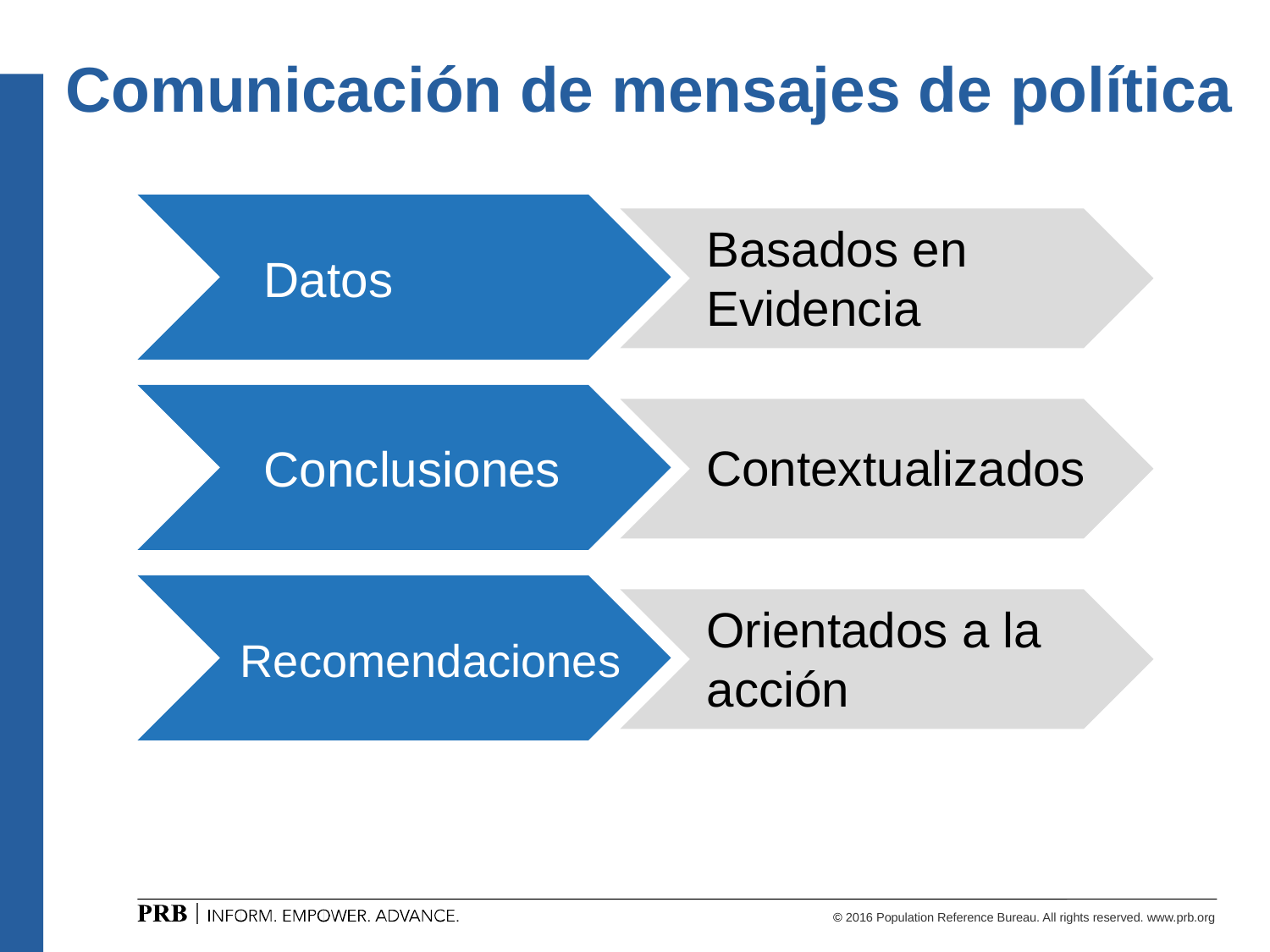

# Comunicación de mensajes de política

Datos

Basados en Evidencia

Contextualizados

Orientados a la  acción

Conclusiones

Recomendaciones